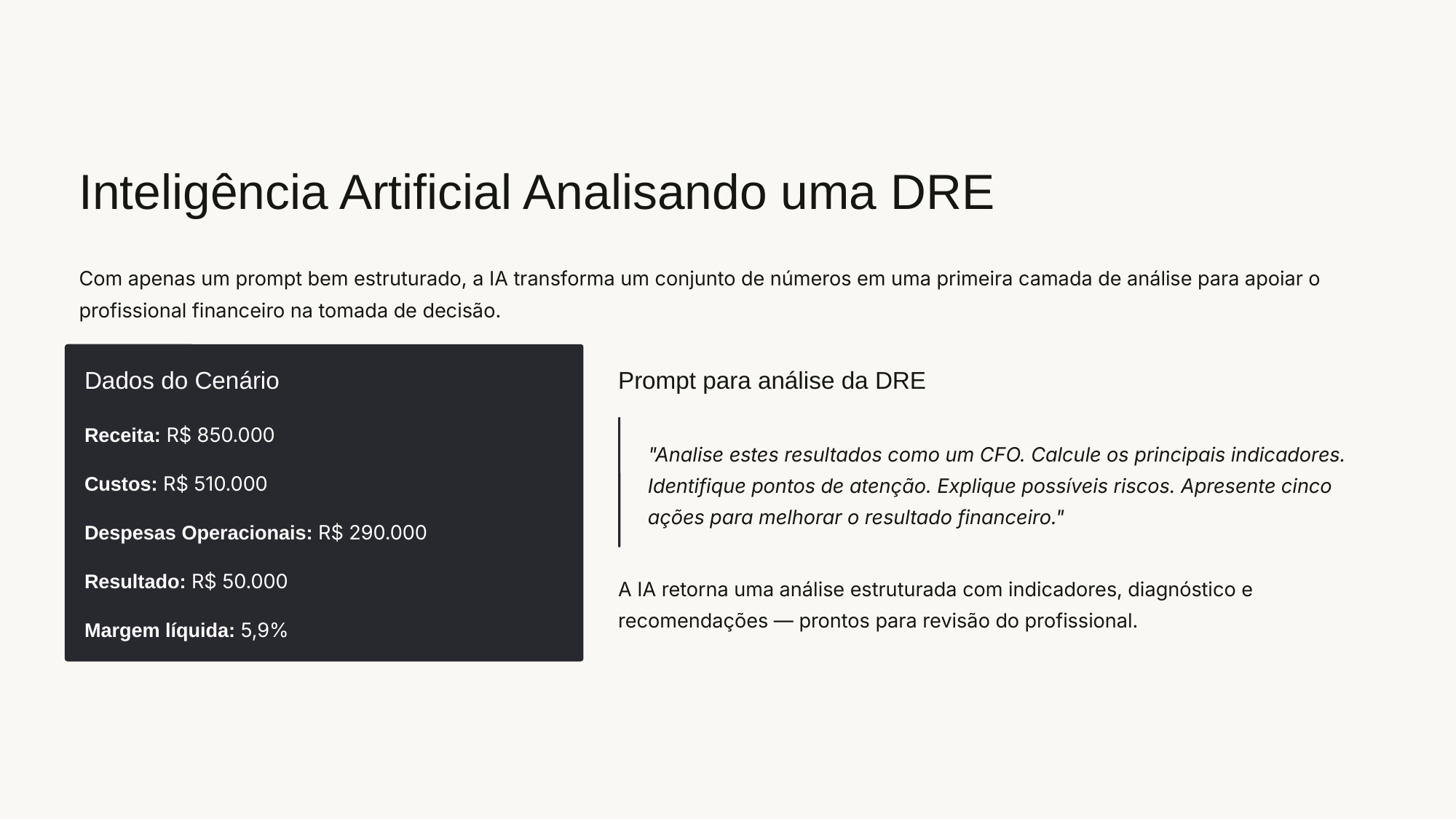

Inteligência Artificial Analisando uma DRE
Com apenas um prompt bem estruturado, a IA transforma um conjunto de números em uma primeira camada de análise para apoiar o profissional financeiro na tomada de decisão.

Dados do Cenário
Prompt para análise da DRE
Receita: R$ 850.000
Custos: R$ 510.000
Despesas Operacionais: R$ 290.000
Resultado: R$ 50.000
Margem líquida: 5,9%

"Analise estes resultados como um CFO. Calcule os principais indicadores. Identifique pontos de atenção. Explique possíveis riscos. Apresente cinco ações para melhorar o resultado financeiro."
A IA retorna uma análise estruturada com indicadores, diagnóstico e recomendações — prontos para revisão do profissional.